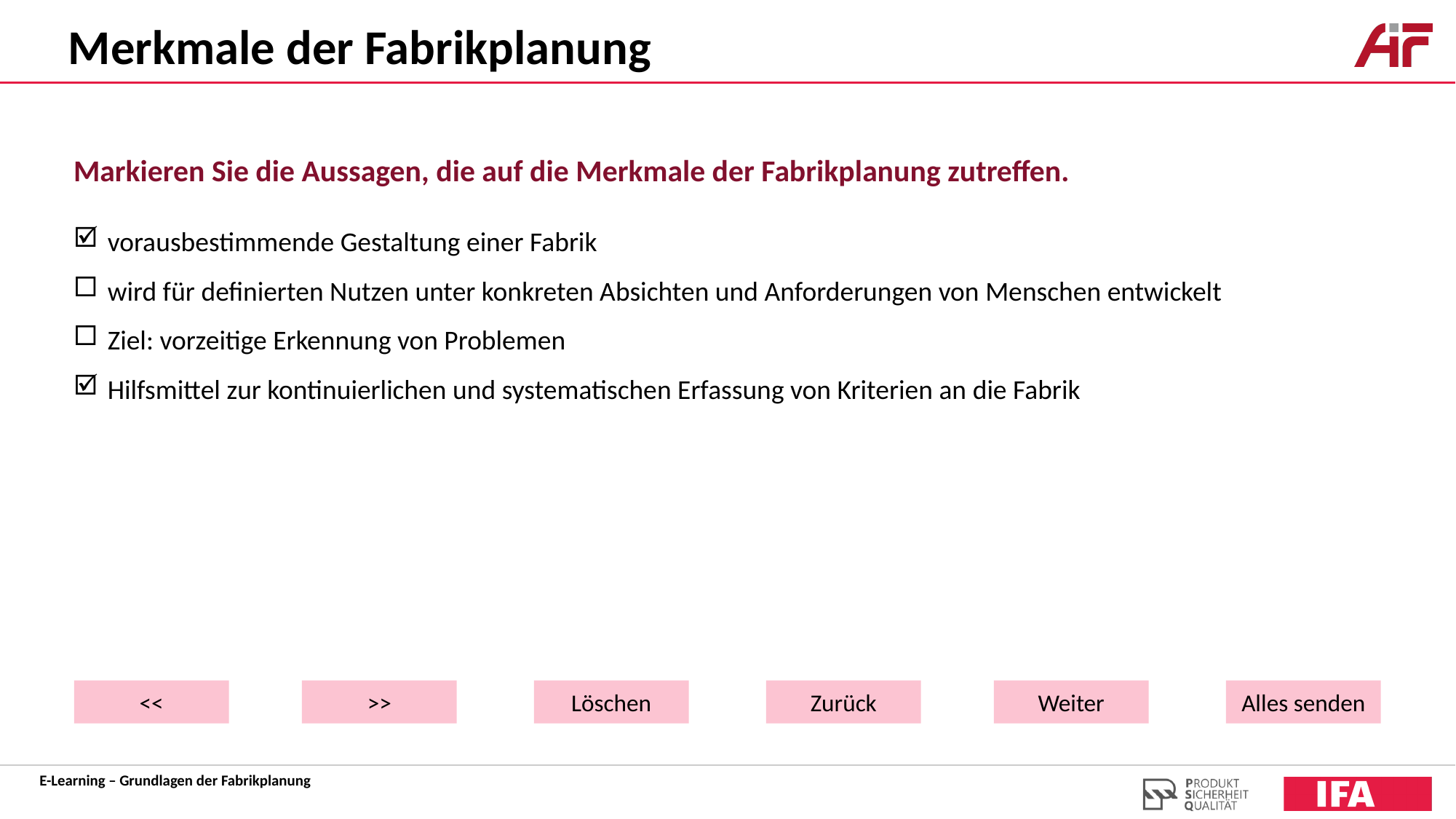

Merkmale der Fabrikplanung
Markieren Sie die Aussagen, die auf die Merkmale der Fabrikplanung zutreffen.

vorausbestimmende Gestaltung einer Fabrik
wird für definierten Nutzen unter konkreten Absichten und Anforderungen von Menschen entwickelt
Ziel: vorzeitige Erkennung von Problemen
Hilfsmittel zur kontinuierlichen und systematischen Erfassung von Kriterien an die Fabrik
<<
>>
Löschen
Zurück
Weiter
Alles senden